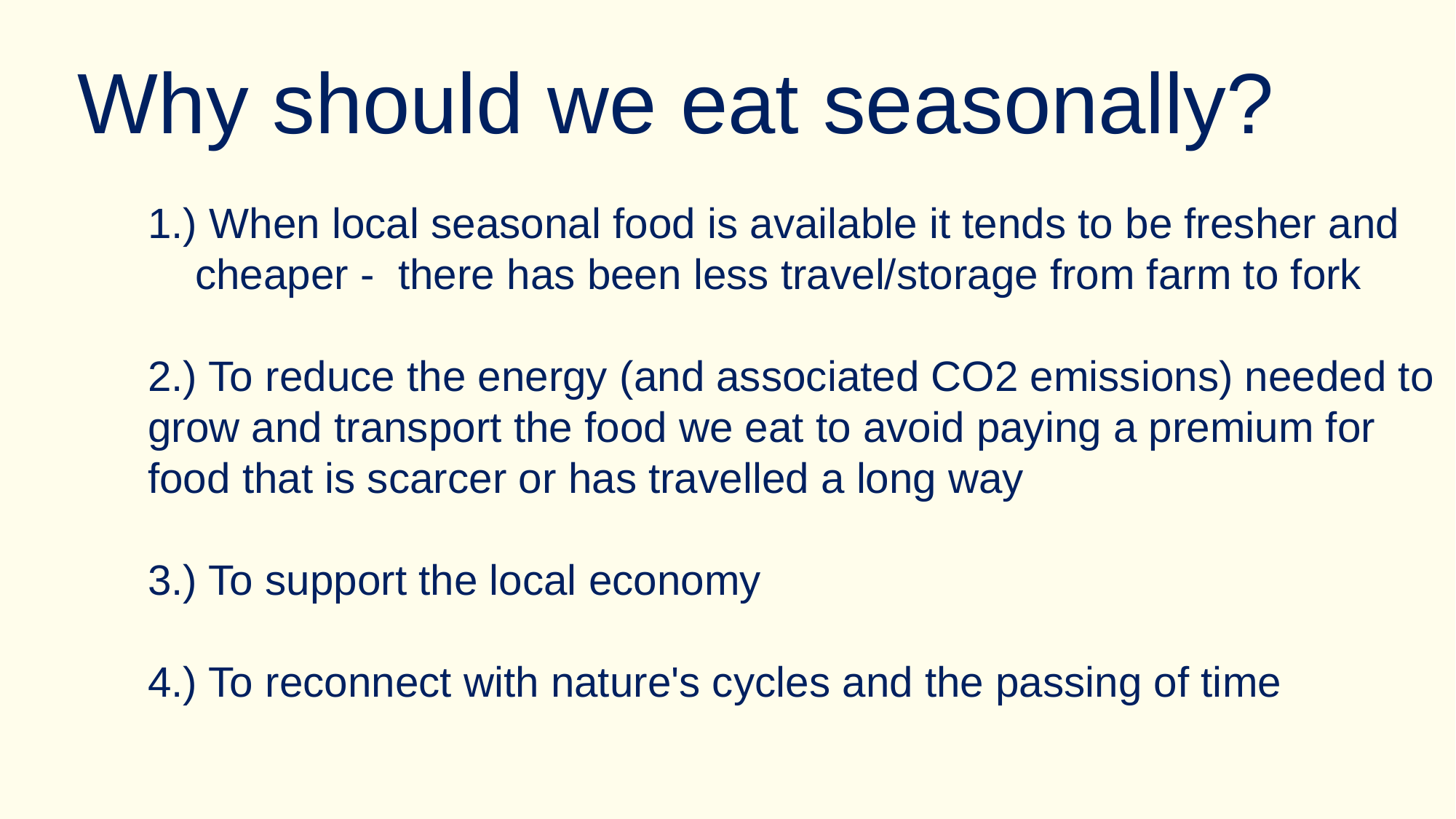

# Why should we eat seasonally?
1.) When local seasonal food is available it tends to be fresher and
    cheaper -  there has been less travel/storage from farm to fork

2.) To reduce the energy (and associated CO2 emissions) needed to grow and transport the food we eat to avoid paying a premium for food that is scarcer or has travelled a long way

3.) To support the local economy

4.) To reconnect with nature's cycles and the passing of time